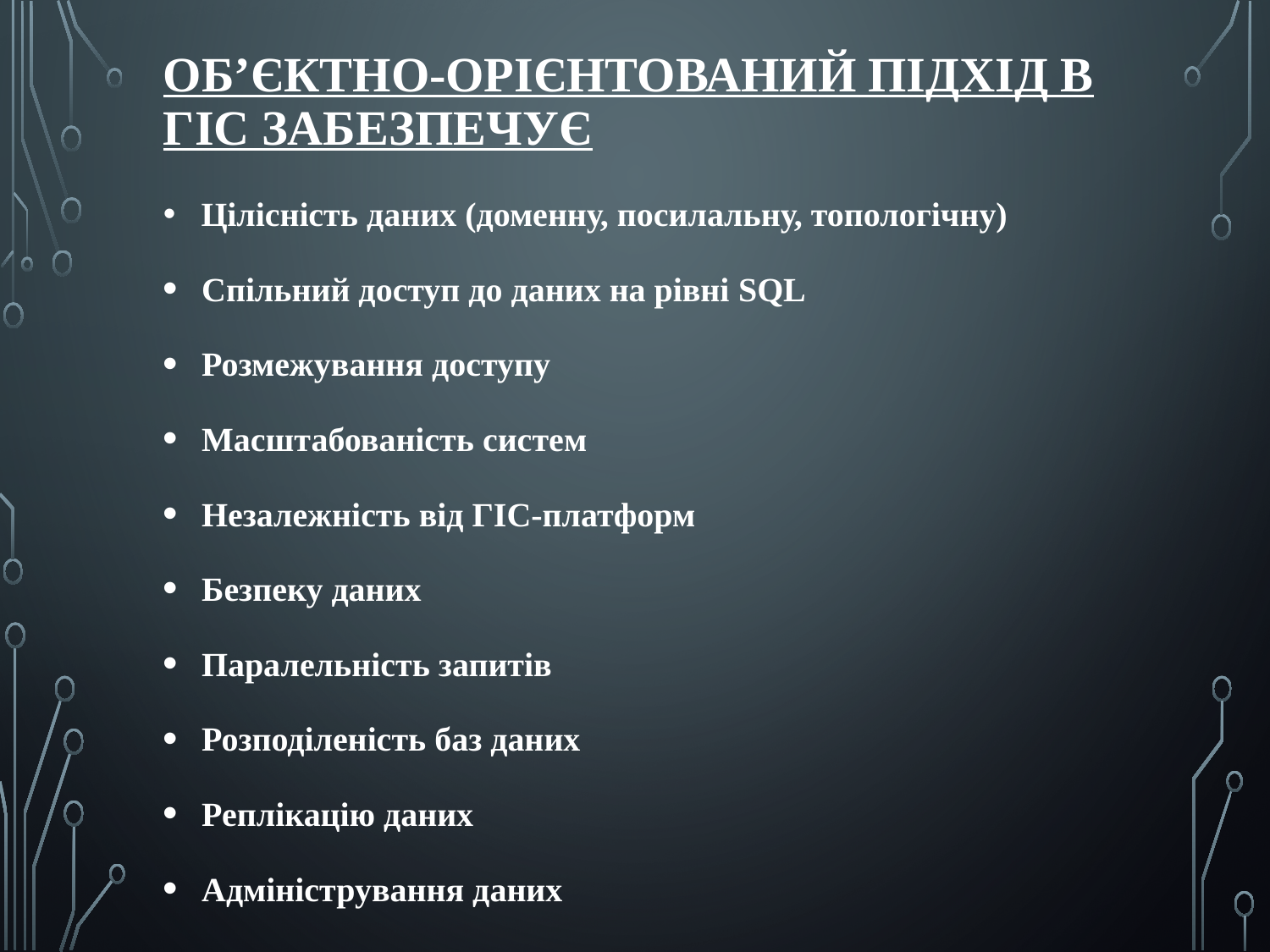

# Об’єктно-орієнтований підхід в ГІС забезпечує
 Цілісність даних (доменну, посилальну, топологічну)
 Спільний доступ до даних на рівні SQL
 Розмежування доступу
 Масштабованість систем
 Незалежність від ГІС-платформ
 Безпеку даних
 Паралельність запитів
 Розподіленість баз даних
 Реплікацію даних
 Адміністрування даних